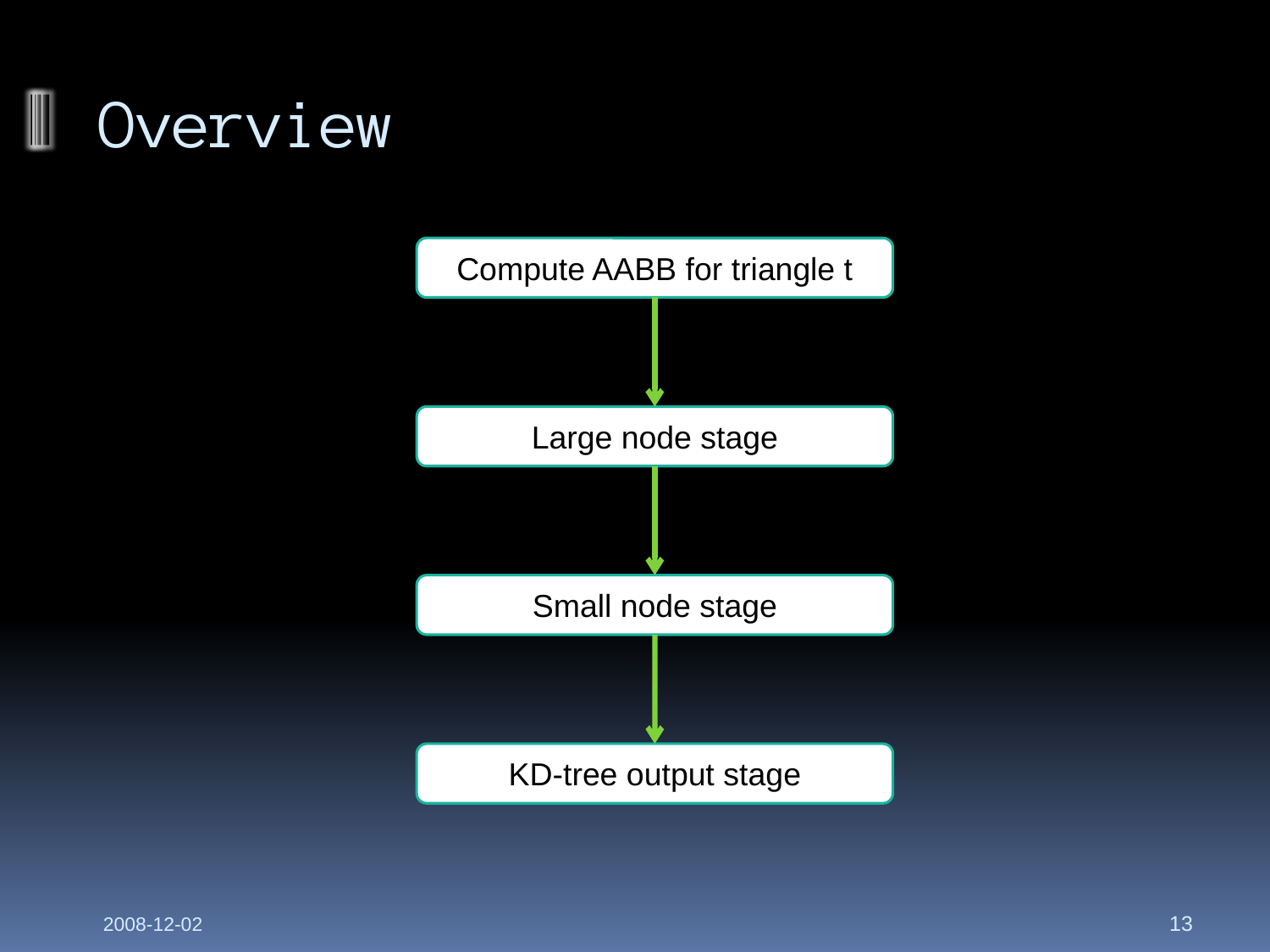

# Overview
Compute AABB for triangle t
Large node stage
Small node stage
KD-tree output stage
2008-12-02
13